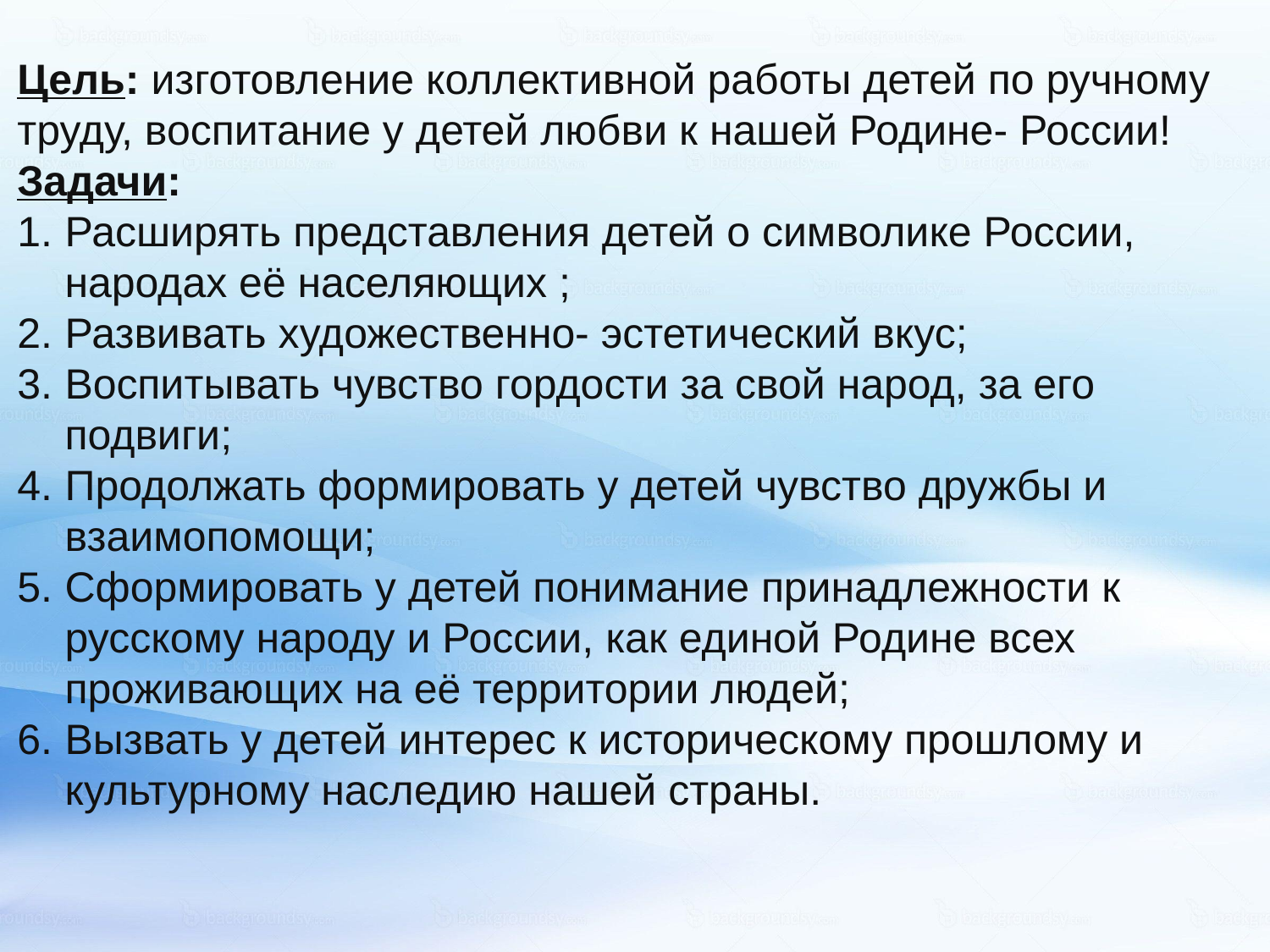

Цель: изготовление коллективной работы детей по ручному труду, воспитание у детей любви к нашей Родине- России!
Задачи:
Расширять представления детей о символике России, народах её населяющих ;
Развивать художественно- эстетический вкус;
Воспитывать чувство гордости за свой народ, за его подвиги;
Продолжать формировать у детей чувство дружбы и взаимопомощи;
Сформировать у детей понимание принадлежности к русскому народу и России, как единой Родине всех проживающих на её территории людей;
Вызвать у детей интерес к историческому прошлому и культурному наследию нашей страны.